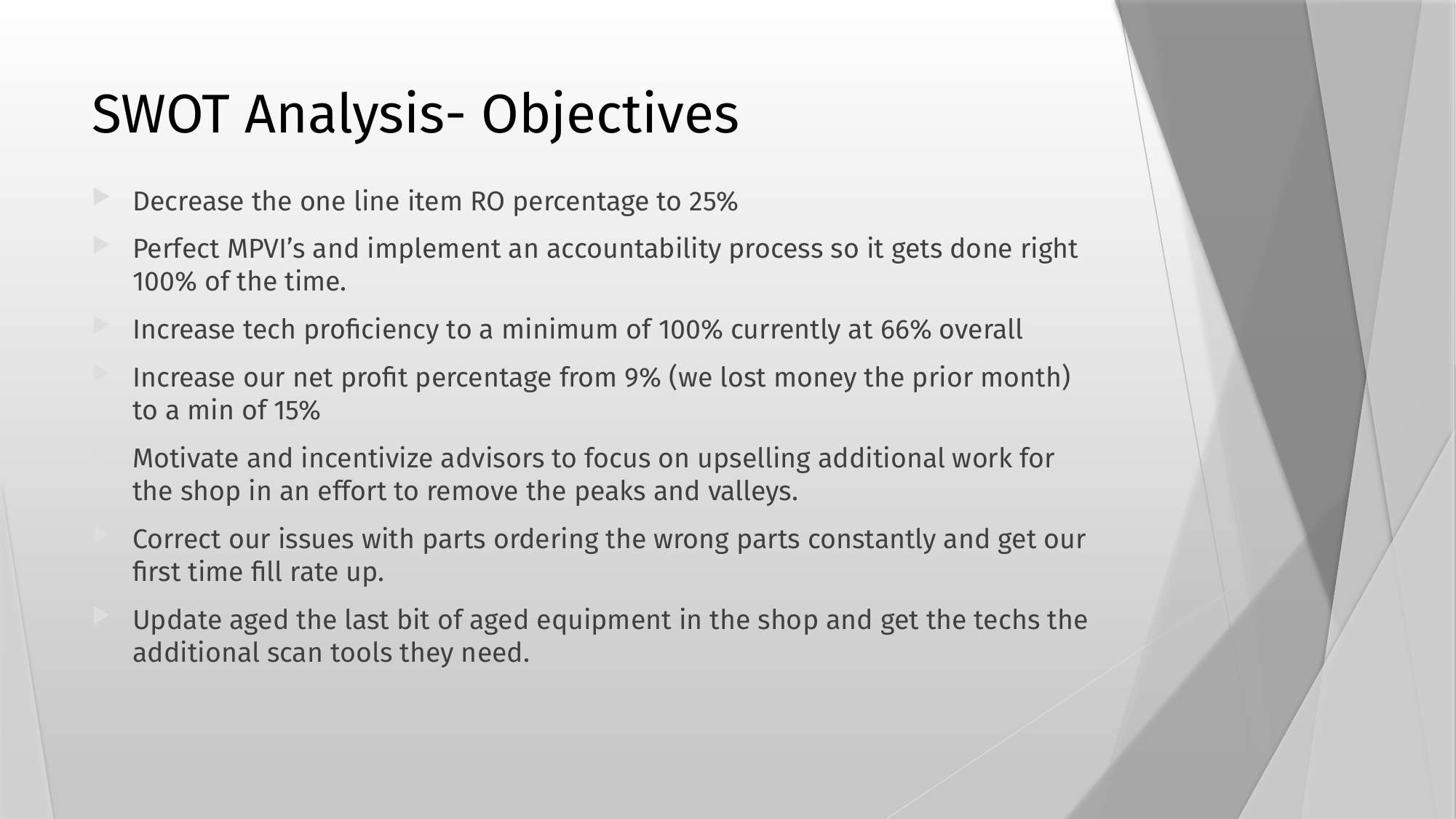

# SWOT Analysis- Objectives
Decrease the one line item RO percentage to 25%
Perfect MPVI’s and implement an accountability process so it gets done right 100% of the time.
Increase tech proficiency to a minimum of 100% currently at 66% overall
Increase our net profit percentage from 9% (we lost money the prior month) to a min of 15%
Motivate and incentivize advisors to focus on upselling additional work for the shop in an effort to remove the peaks and valleys.
Correct our issues with parts ordering the wrong parts constantly and get our first time fill rate up.
Update aged the last bit of aged equipment in the shop and get the techs the additional scan tools they need.